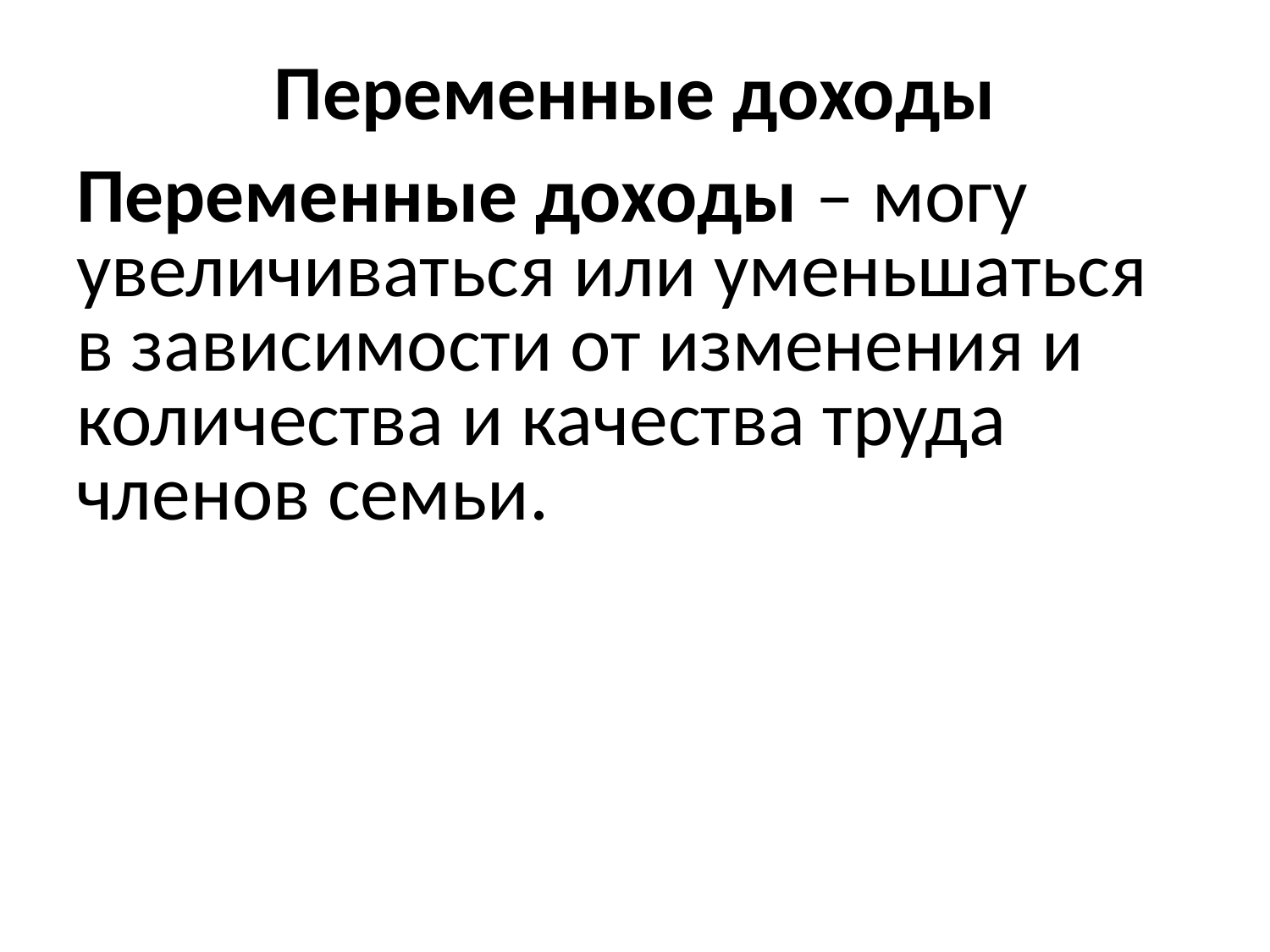

# Переменные доходы
Переменные доходы – могу увеличиваться или уменьшаться в зависимости от изменения и количества и качества труда членов семьи.